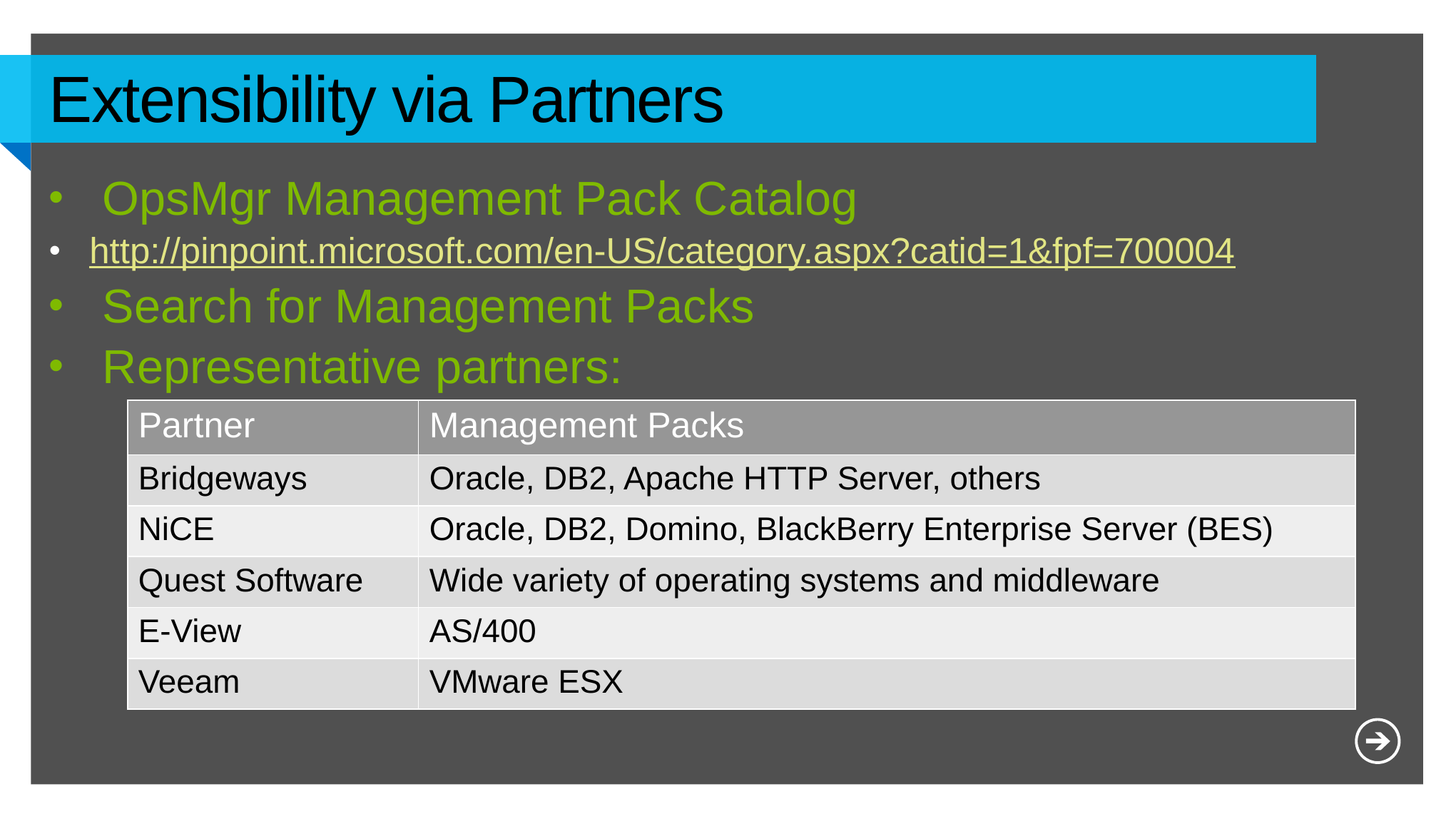

# Extensibility via Partners
OpsMgr Management Pack Catalog
http://pinpoint.microsoft.com/en-US/category.aspx?catid=1&fpf=700004
Search for Management Packs
Representative partners:
| Partner | Management Packs |
| --- | --- |
| Bridgeways | Oracle, DB2, Apache HTTP Server, others |
| NiCE | Oracle, DB2, Domino, BlackBerry Enterprise Server (BES) |
| Quest Software | Wide variety of operating systems and middleware |
| E-View | AS/400 |
| Veeam | VMware ESX |